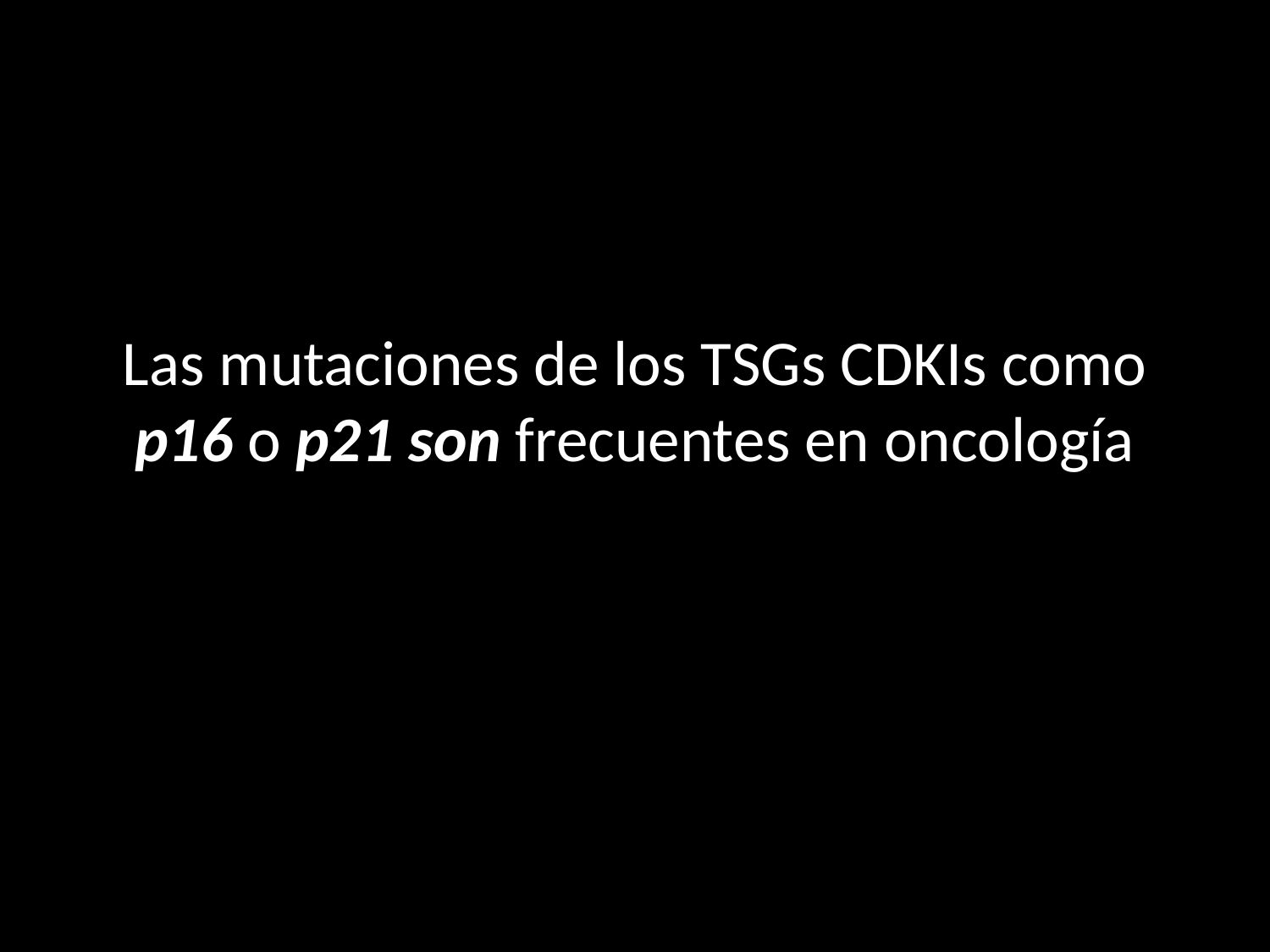

# Las mutaciones de los TSGs CDKIs como p16 o p21 son frecuentes en oncología